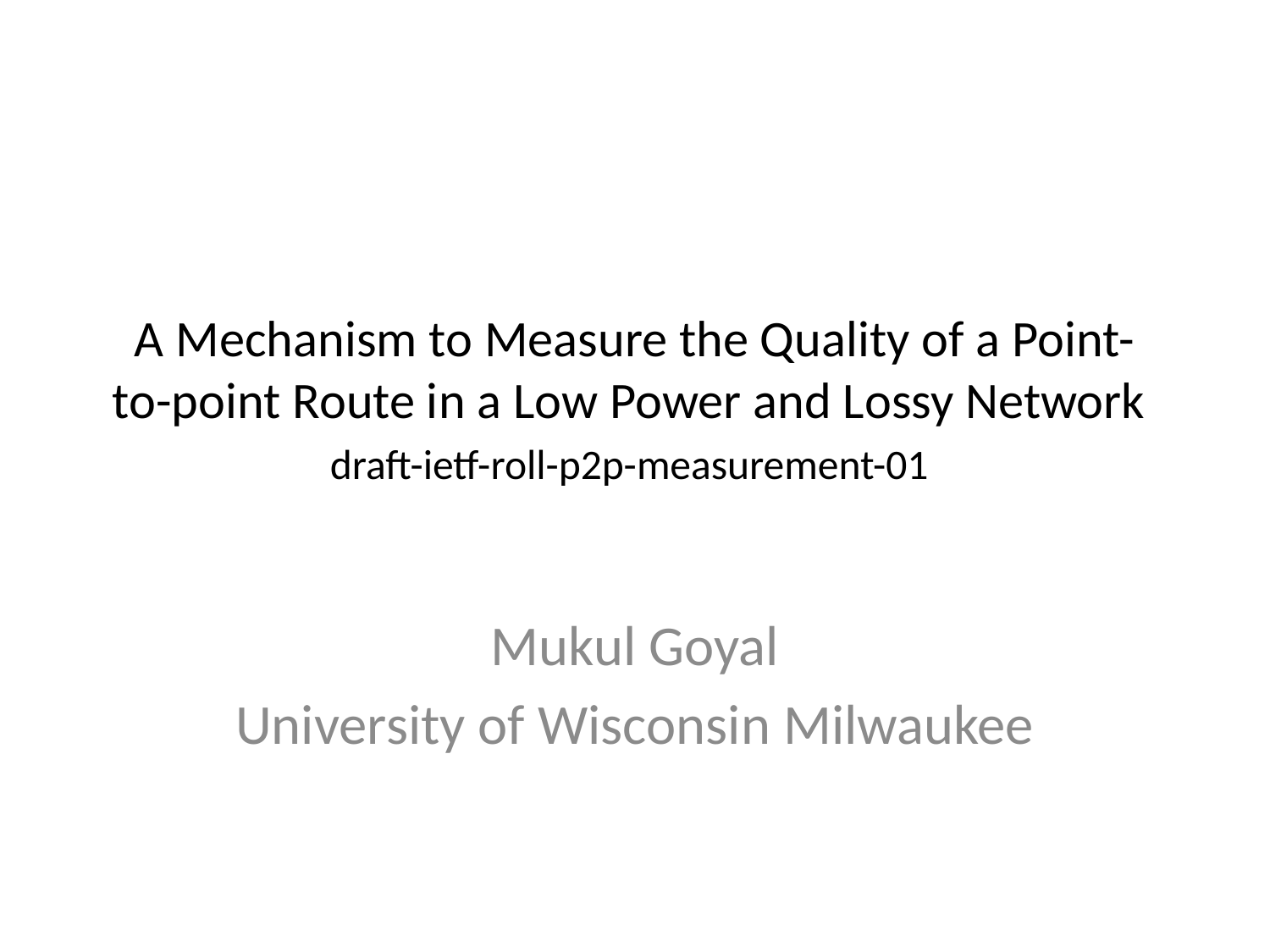

# A Mechanism to Measure the Quality of a Point-to-point Route in a Low Power and Lossy Network draft-ietf-roll-p2p-measurement-01
Mukul Goyal
University of Wisconsin Milwaukee